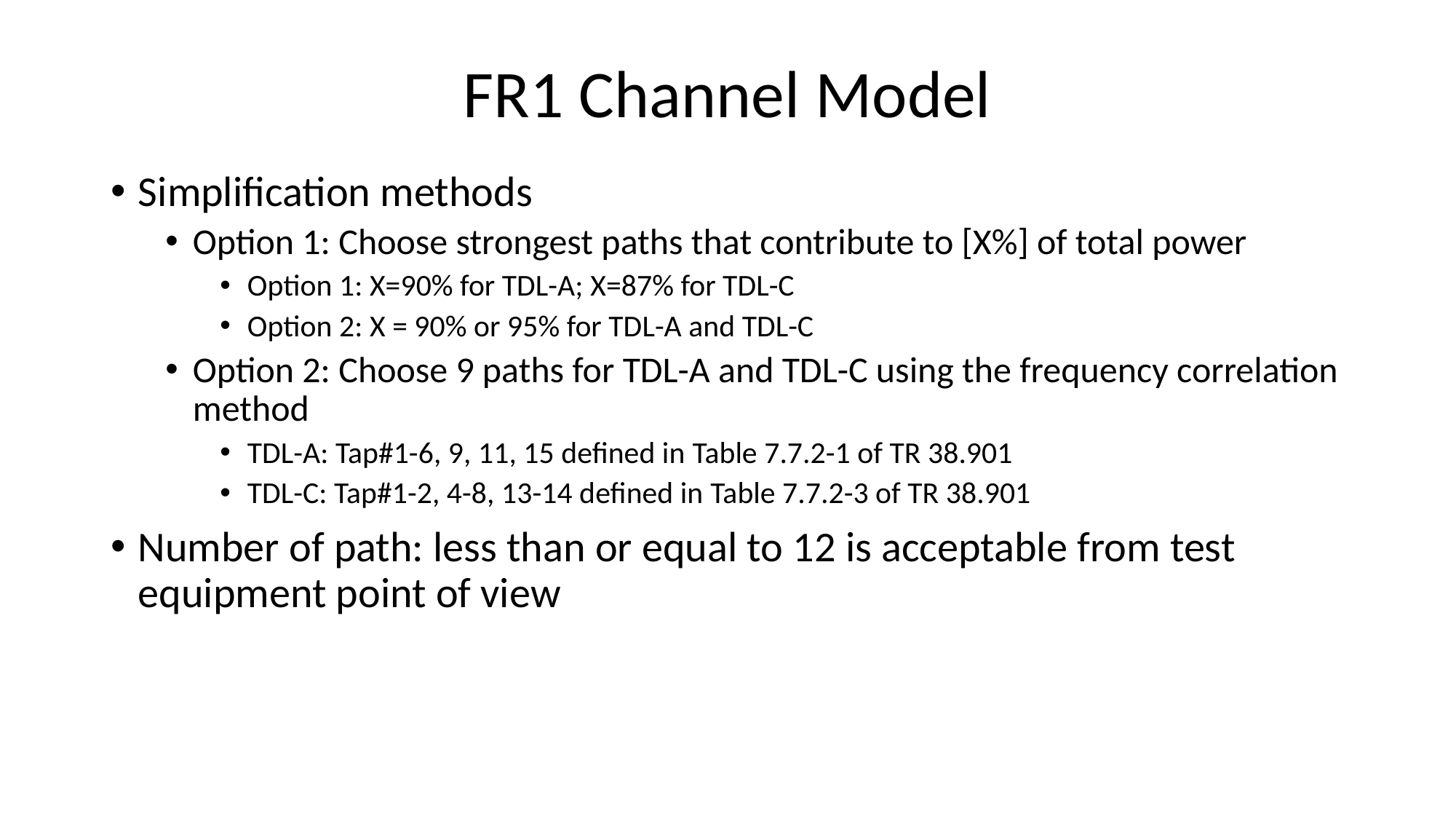

# FR1 Channel Model
Simplification methods
Option 1: Choose strongest paths that contribute to [X%] of total power
Option 1: X=90% for TDL-A; X=87% for TDL-C
Option 2: X = 90% or 95% for TDL-A and TDL-C
Option 2: Choose 9 paths for TDL-A and TDL-C using the frequency correlation method
TDL-A: Tap#1-6, 9, 11, 15 defined in Table 7.7.2-1 of TR 38.901
TDL-C: Tap#1-2, 4-8, 13-14 defined in Table 7.7.2-3 of TR 38.901
Number of path: less than or equal to 12 is acceptable from test equipment point of view